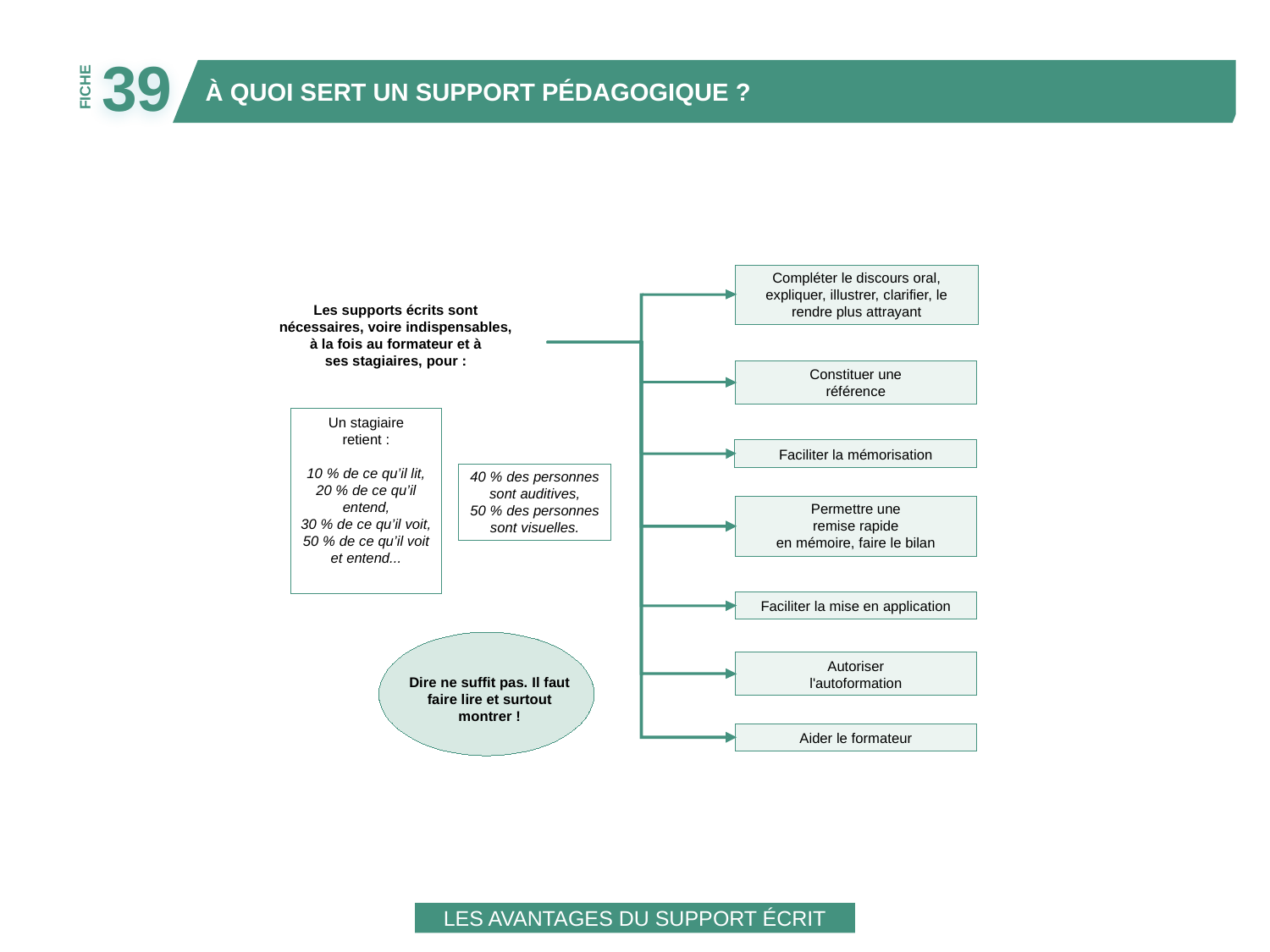

39

À QUOI SERT UN SUPPORT PÉDAGOGIQUE ?
FICHE

Compléter le discours oral,
expliquer, illustrer, clarifier, le
rendre plus attrayant

Les supports écrits sont
nécessaires, voire indispensables,
à la fois au formateur et à
ses stagiaires, pour :

Constituer une
référence

Un stagiaire
retient :

10 % de ce qu’il lit,
20 % de ce qu’il
entend,
30 % de ce qu’il voit,
50 % de ce qu’il voit
et entend...

Faciliter la mémorisation

40 % des personnes
sont auditives,
50 % des personnes
sont visuelles.

Permettre une
remise rapide
en mémoire, faire le bilan

Faciliter la mise en application

Autoriser
l'autoformation
Dire ne suffit pas. Il faut
faire lire et surtout
montrer !

Aider le formateur
LES AVANTAGES DU SUPPORT ÉCRIT